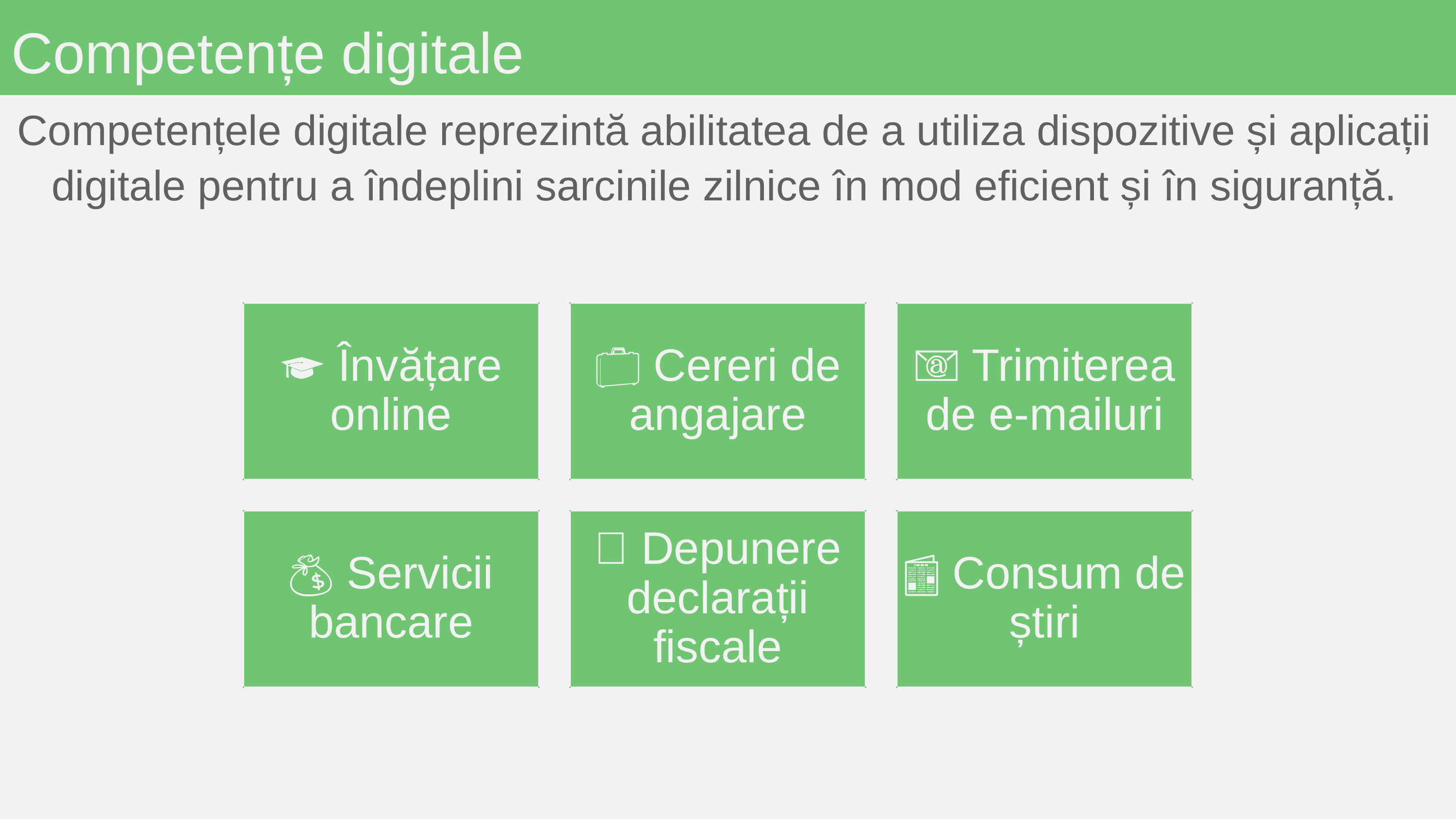

Competențe digitale
Competențele digitale reprezintă abilitatea de a utiliza dispozitive și aplicații digitale pentru a îndeplini sarcinile zilnice în mod eficient și în siguranță.

🎓 Învățare online

💼 Cereri de angajare

📧 Trimiterea de e-mailuri

💰 Servicii bancare

🧾 Depunere declarații fiscale

📰 Consum de știri